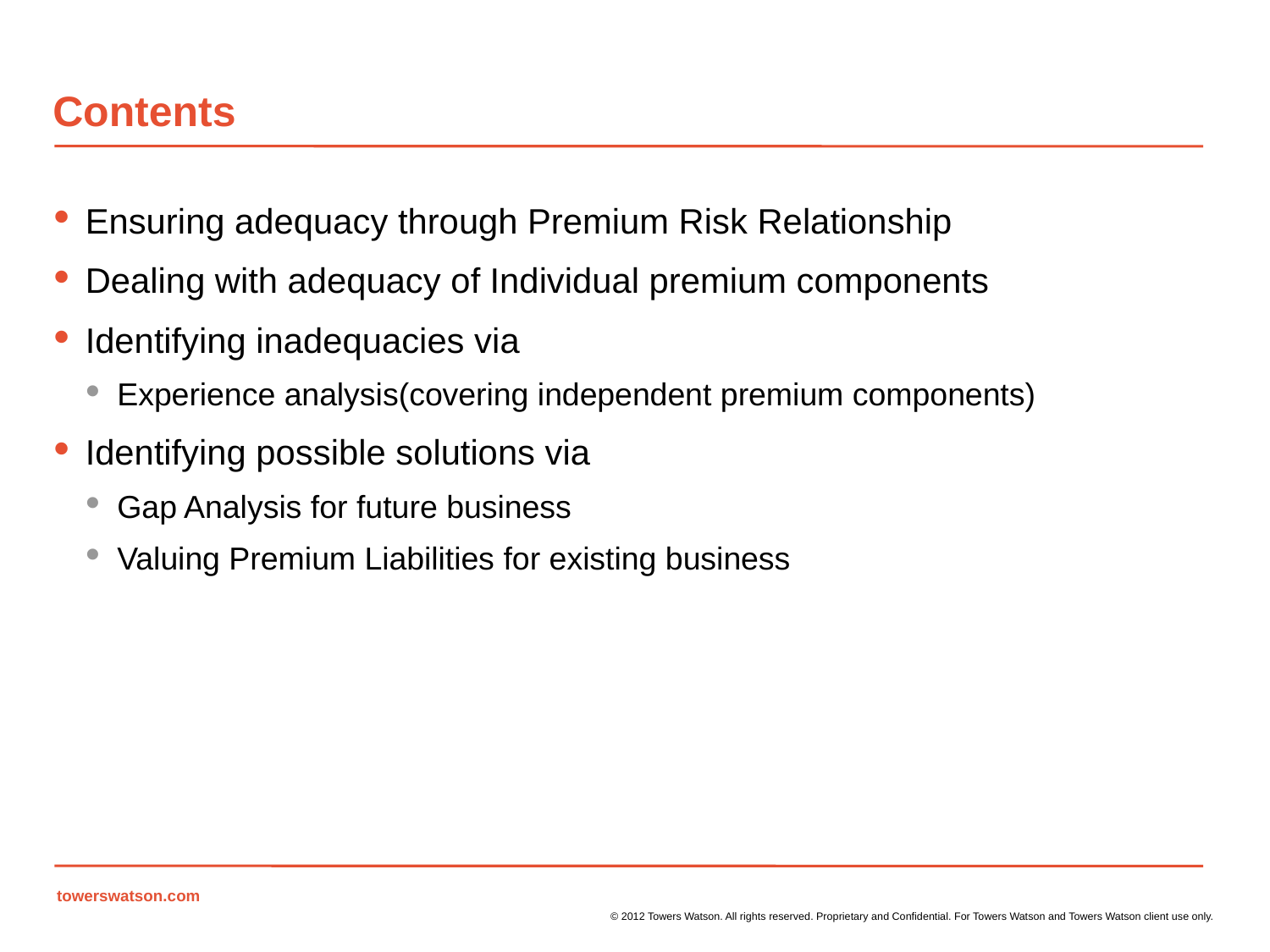

# Contents
Ensuring adequacy through Premium Risk Relationship
Dealing with adequacy of Individual premium components
Identifying inadequacies via
Experience analysis(covering independent premium components)
Identifying possible solutions via
Gap Analysis for future business
Valuing Premium Liabilities for existing business